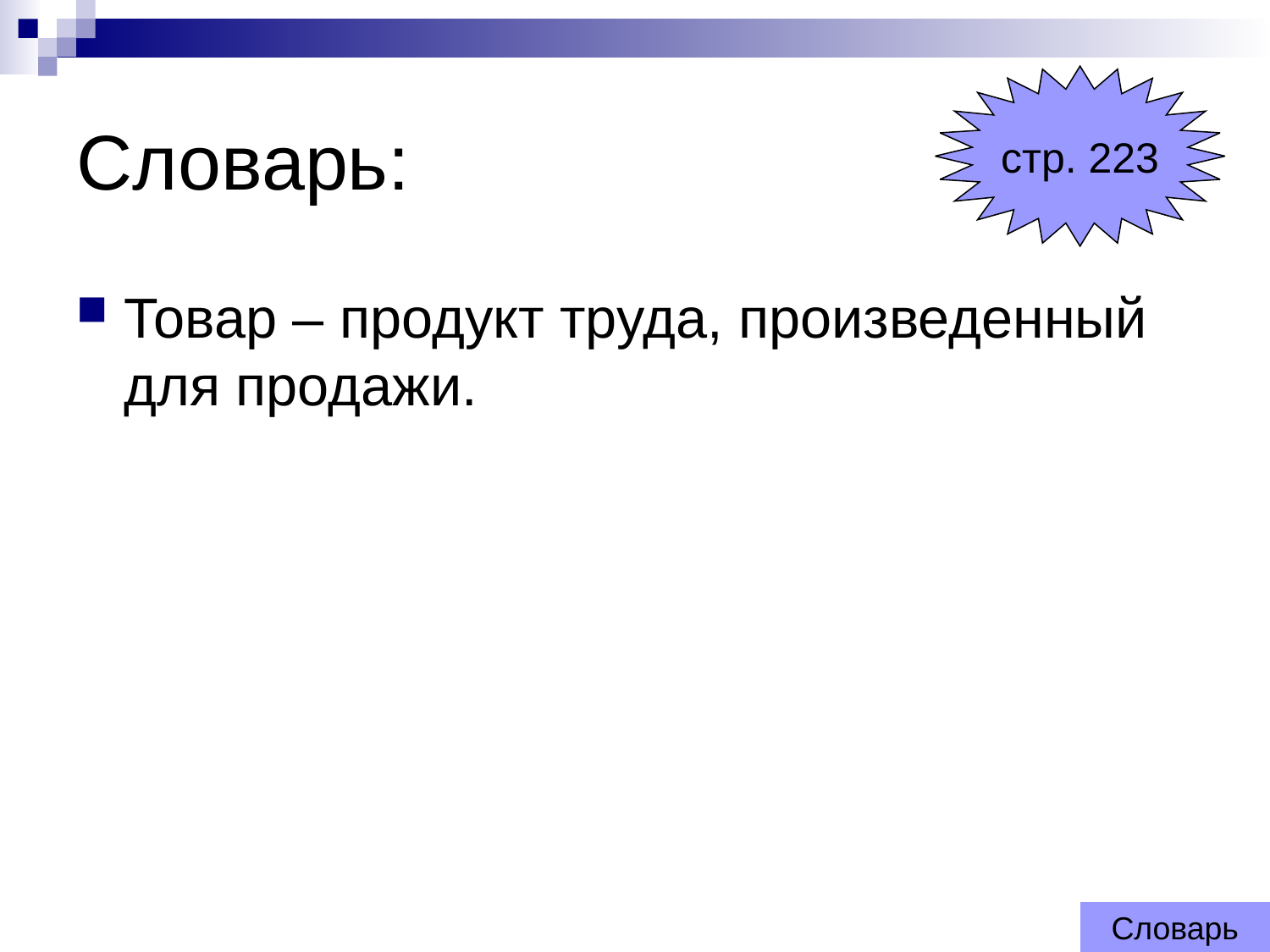

# Словарь:
стр. 223
Товар – продукт труда, произведенный для продажи.
Словарь